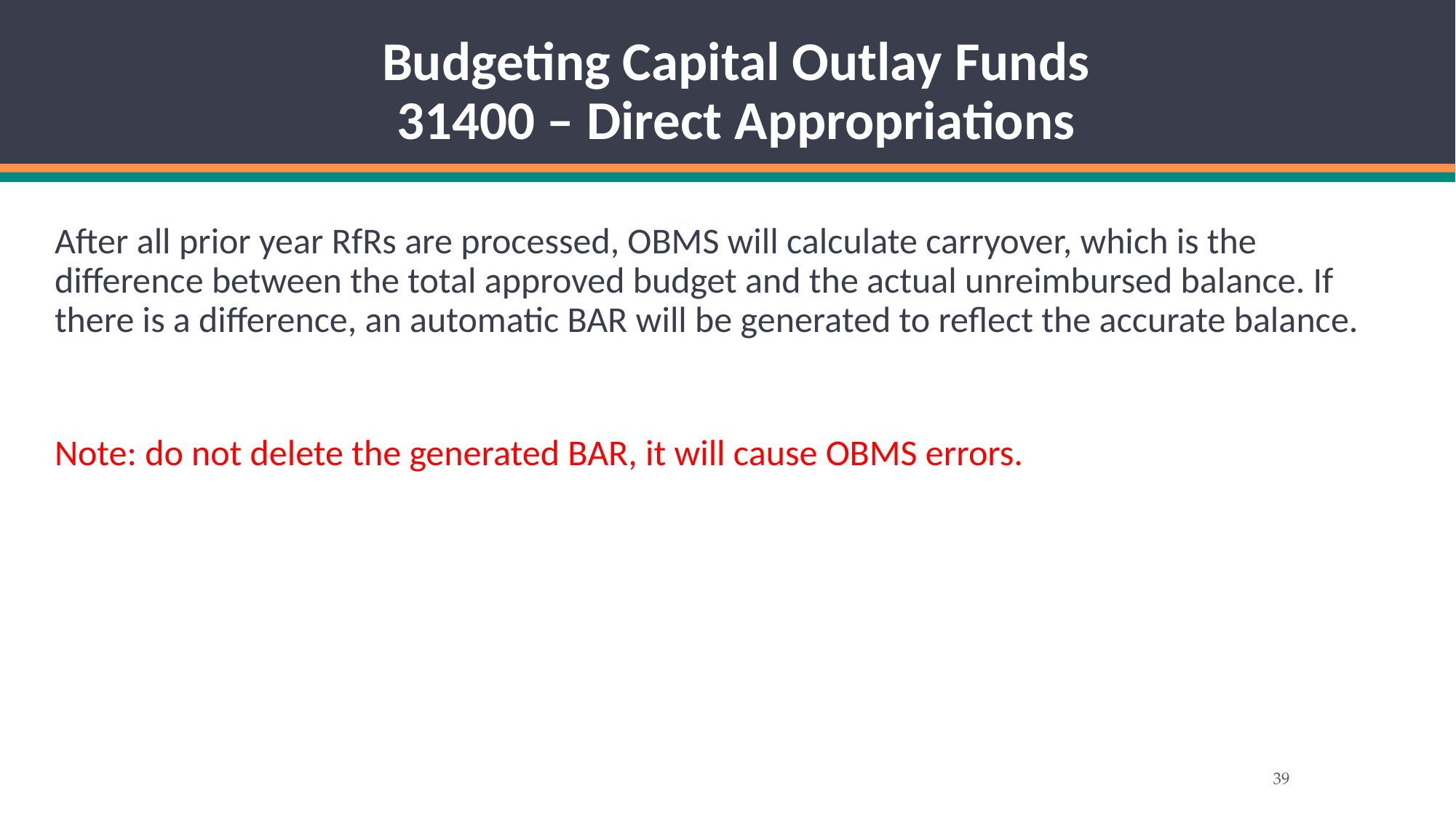

# Budgeting Capital Outlay Funds 31400 – Direct Appropriations
After all prior year RfRs are processed, OBMS will calculate carryover, which is the difference between the total approved budget and the actual unreimbursed balance. If there is a difference, an automatic BAR will be generated to reflect the accurate balance.

Note: do not delete the generated BAR, it will cause OBMS errors.
39